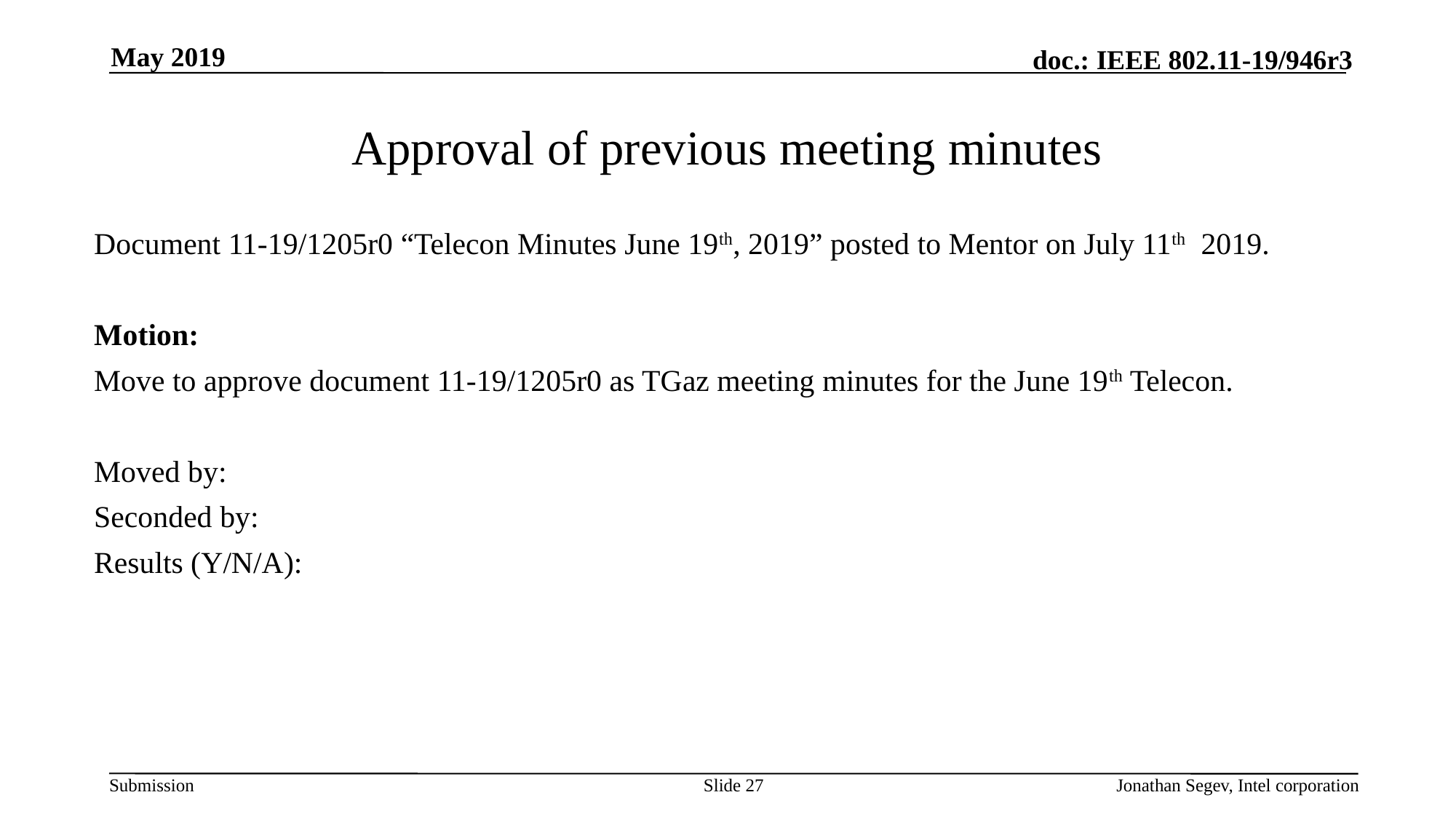

May 2019
# Approval of previous meeting minutes
Document 11-19/1205r0 “Telecon Minutes June 19th, 2019” posted to Mentor on July 11th  2019.

Motion:
Move to approve document 11-19/1205r0 as TGaz meeting minutes for the June 19th Telecon.

Moved by:
Seconded by:
Results (Y/N/A):
Slide 27
Jonathan Segev, Intel corporation